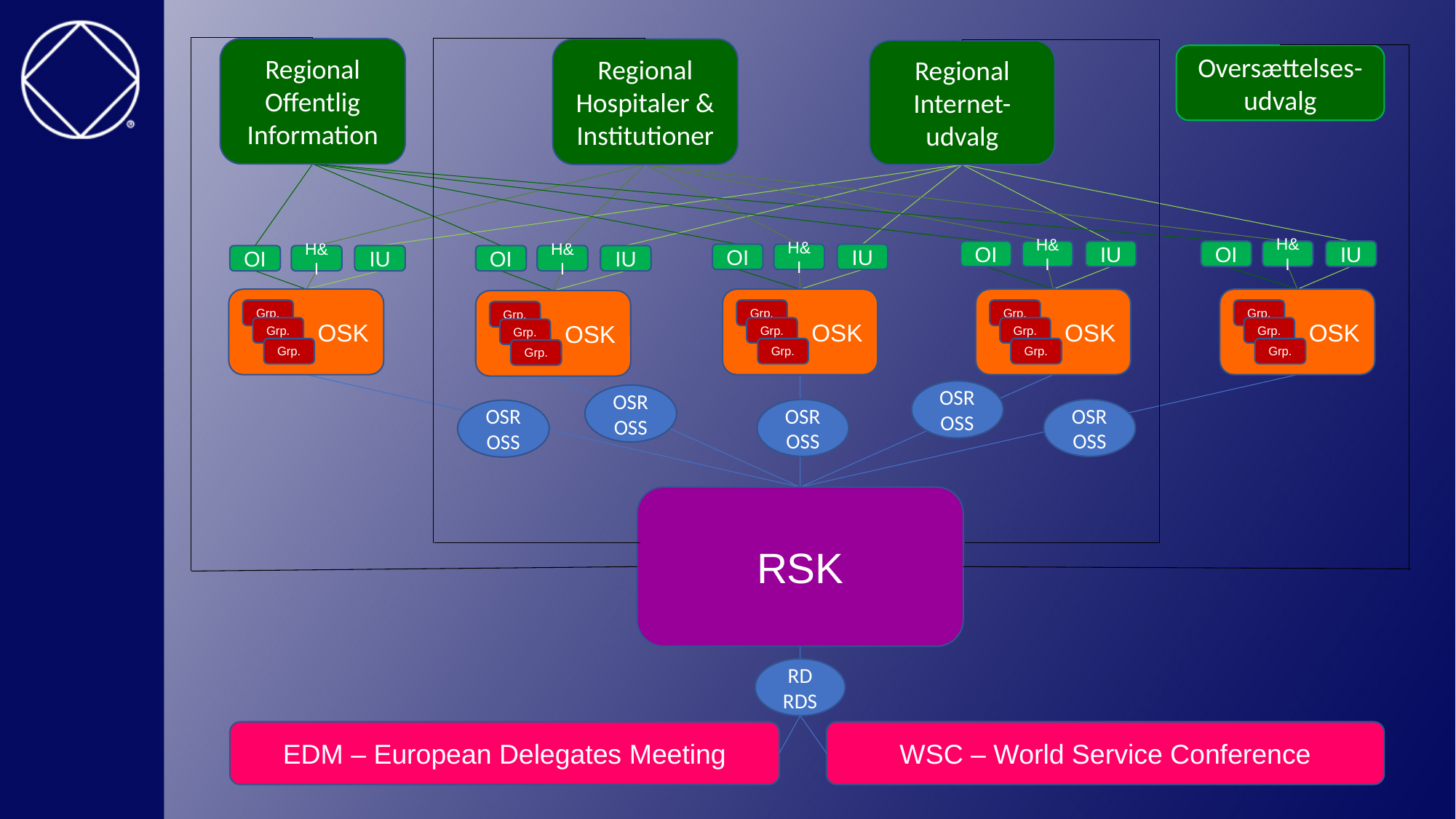

Regional Offentlig
Information
Regional
Hospitaler & Institutioner
Regional Internet-udvalg
Oversættelses- udvalg
IU
H&I
OI
IU
H&I
OI
IU
H&I
OI
IU
H&I
OI
IU
H&I
OI
OSK
OSK
OSK
OSK
OSK
Grp.
Grp.
Grp.
Grp.
Grp.
Grp.
Grp.
Grp.
Grp.
Grp.
Grp.
Grp.
Grp.
Grp.
Grp.
OSR OSS
OSR OSS
OSR OSS
OSR
OSS
OSR OSS
RSK
RD
RDS
EDM – European Delegates Meeting
WSC – World Service Conference